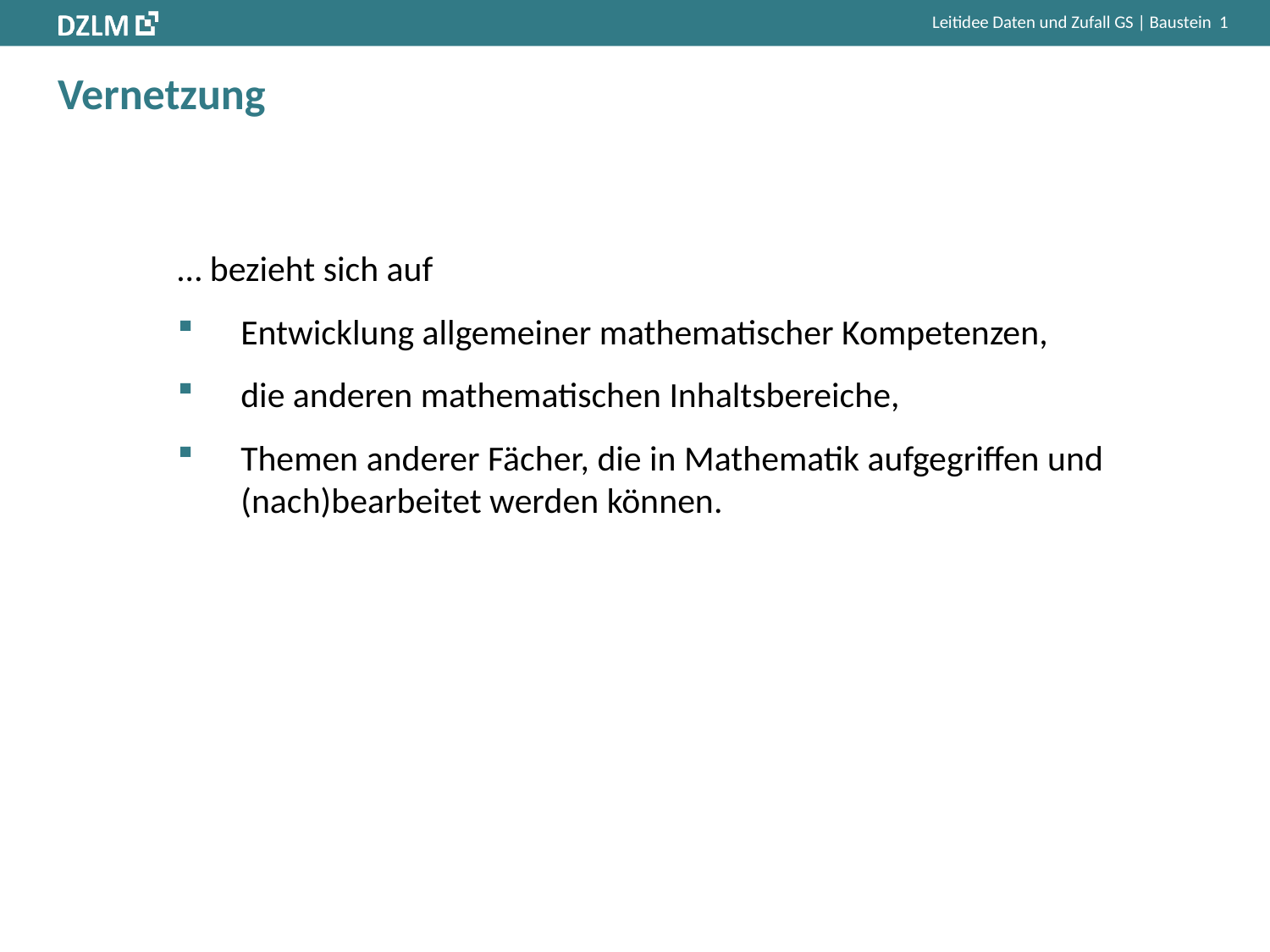

# Vernetzung
… bezieht sich auf
Entwicklung allgemeiner mathematischer Kompetenzen,
die anderen mathematischen Inhaltsbereiche,
Themen anderer Fächer, die in Mathematik aufgegriffen und (nach)bearbeitet werden können.